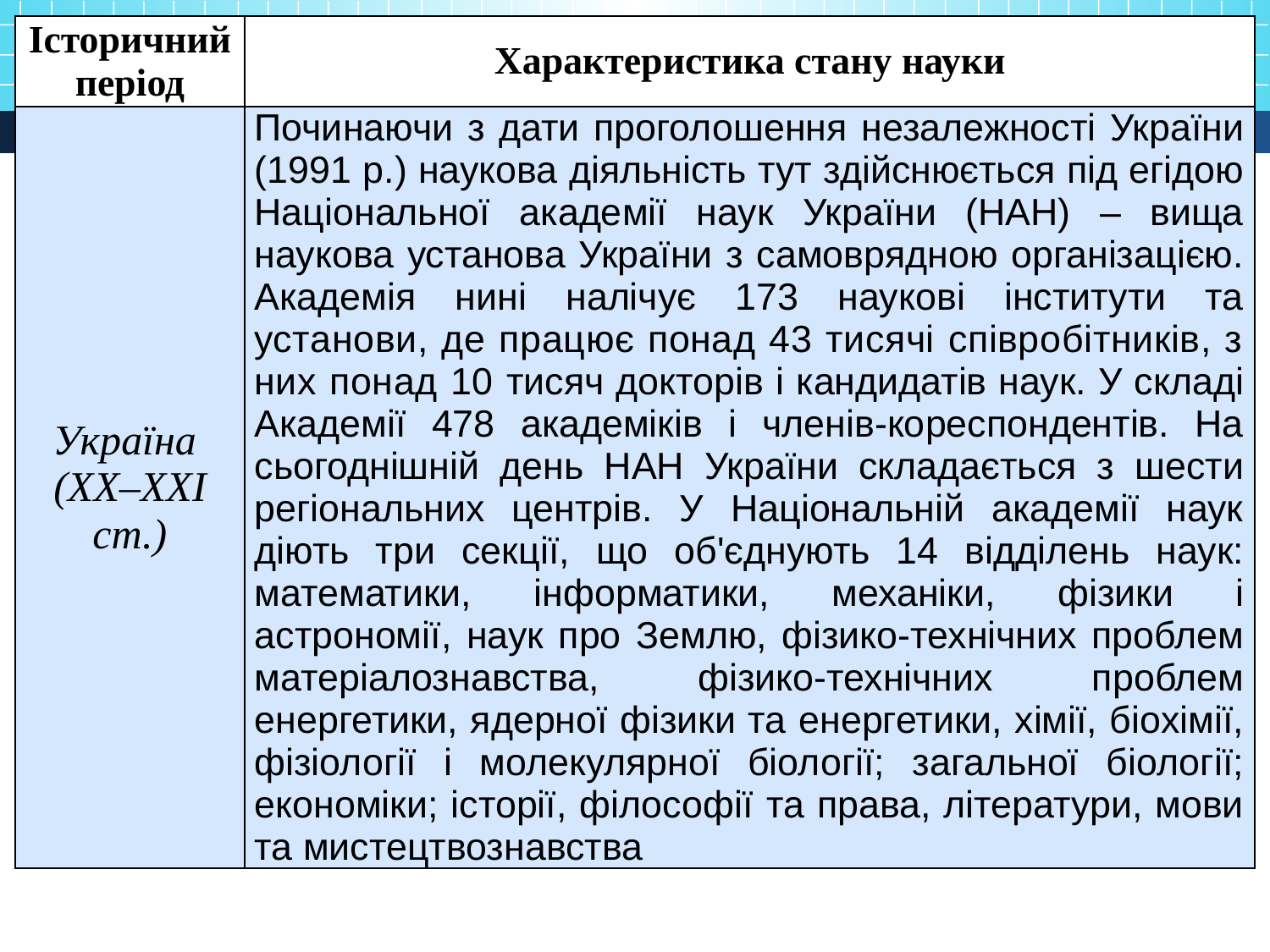

| Історичний період | Характеристика стану науки |
| --- | --- |
| Україна (XX–XXI ст.) | Починаючи з дати проголошення незалежності України (1991 р.) наукова діяльність тут здійснюється під егідою Національної академії наук України (НАН) – вища наукова установа України з самоврядною організацією. Академія нині налічує 173 наукові інститути та установи, де працює понад 43 тисячі співробітників, з них понад 10 тисяч докторів і кандидатів наук. У складі Академії 478 академіків і членів-кореспондентів. На сьогоднішній день НАН України складається з шести регіональних центрів. У Національній академії наук діють три секції, що об'єднують 14 відділень наук: математики, інформатики, механіки, фізики і астрономії, наук про Землю, фізико-технічних проблем матеріалознавства, фізико-технічних проблем енергетики, ядерної фізики та енергетики, хімії, біохімії, фізіології і молекулярної біології; загальної біології; економіки; історії, філософії та права, літератури, мови та мистецтвознавства |